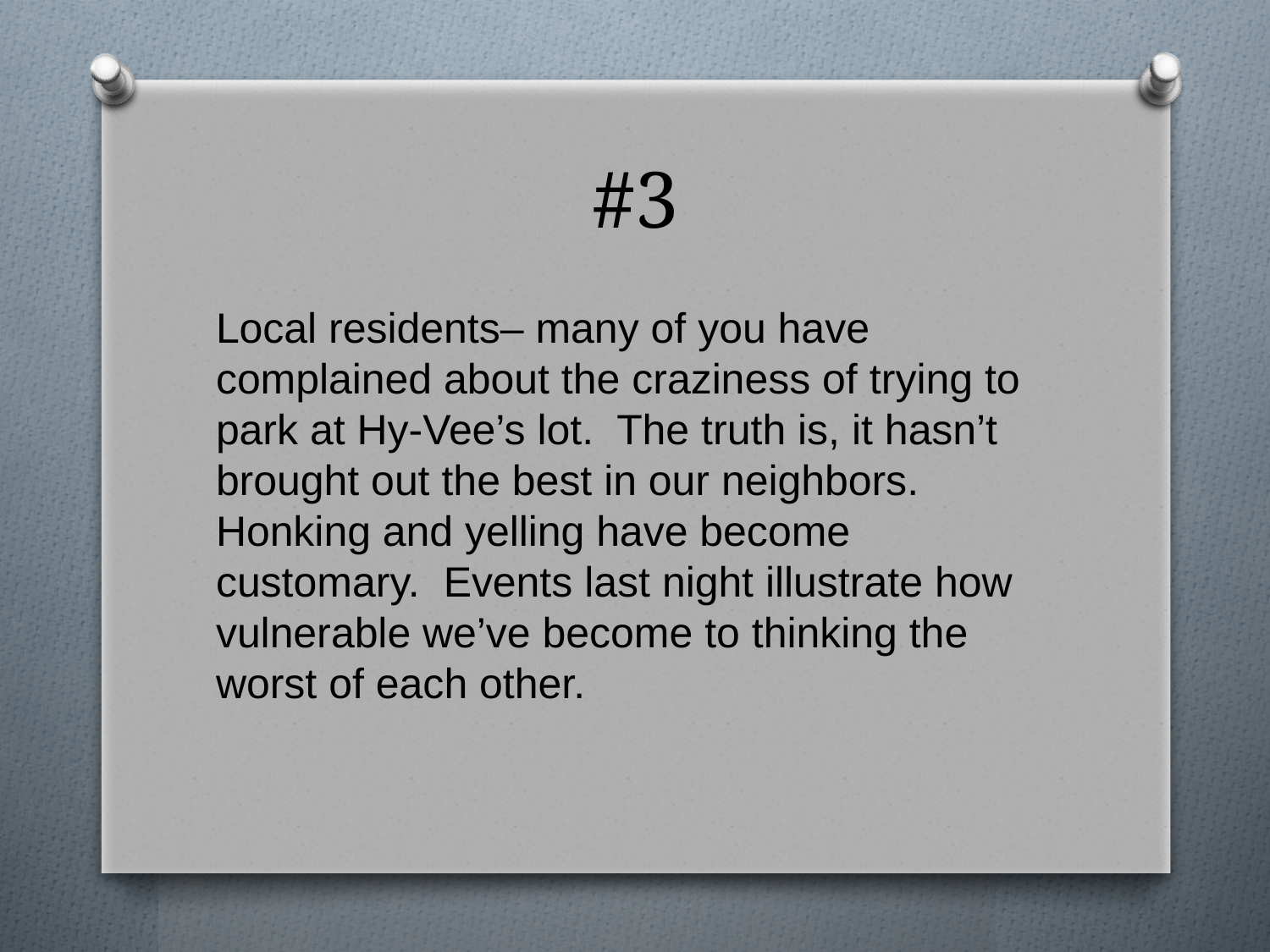

# #3
Local residents– many of you have complained about the craziness of trying to park at Hy-Vee’s lot.  The truth is, it hasn’t brought out the best in our neighbors.  Honking and yelling have become customary.  Events last night illustrate how vulnerable we’ve become to thinking the worst of each other.